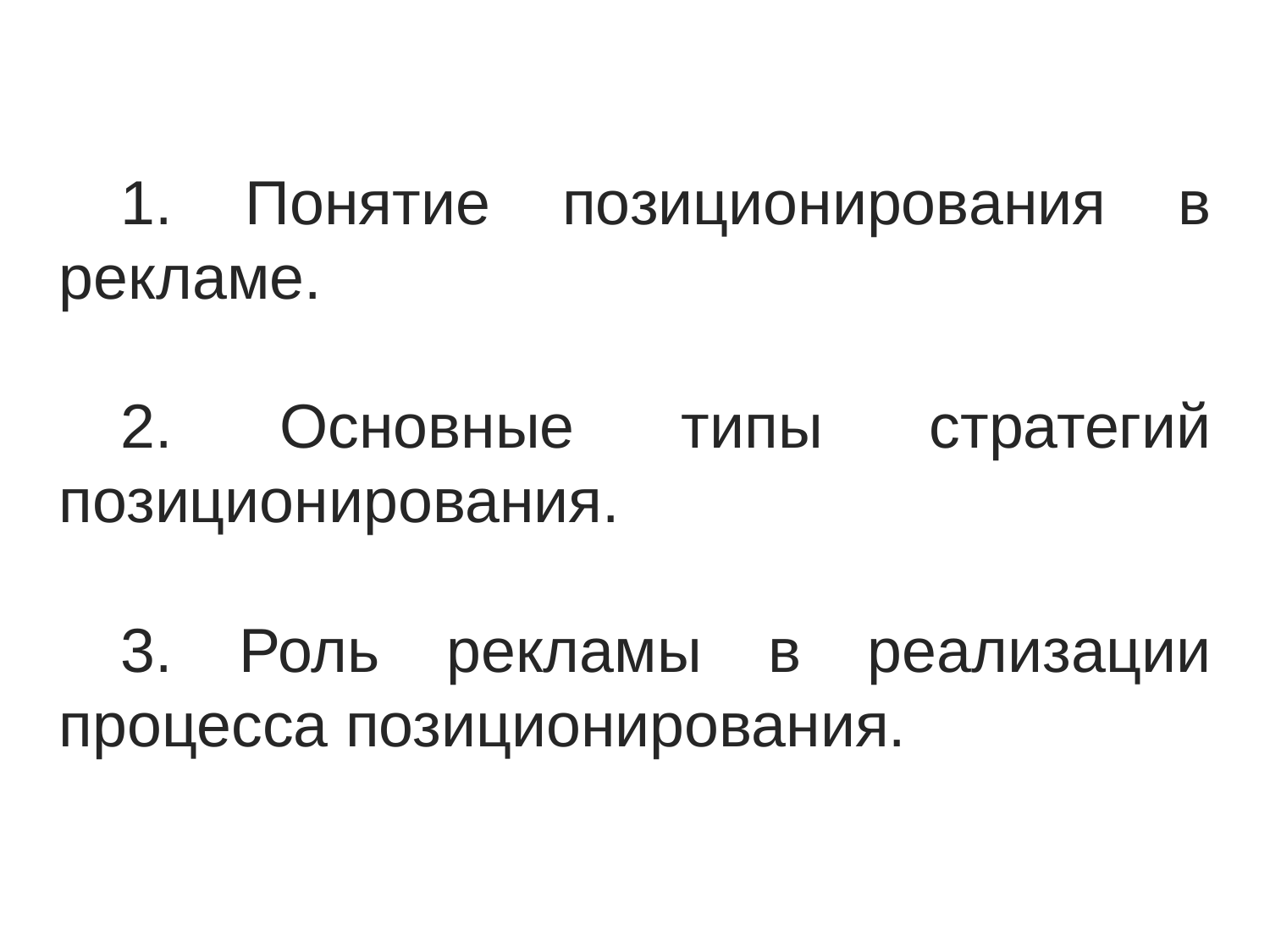

1. Понятие позиционирования в рекламе.

2. Основные типы стратегий позиционирования.

3. Роль рекламы в реализации процесса позиционирования.